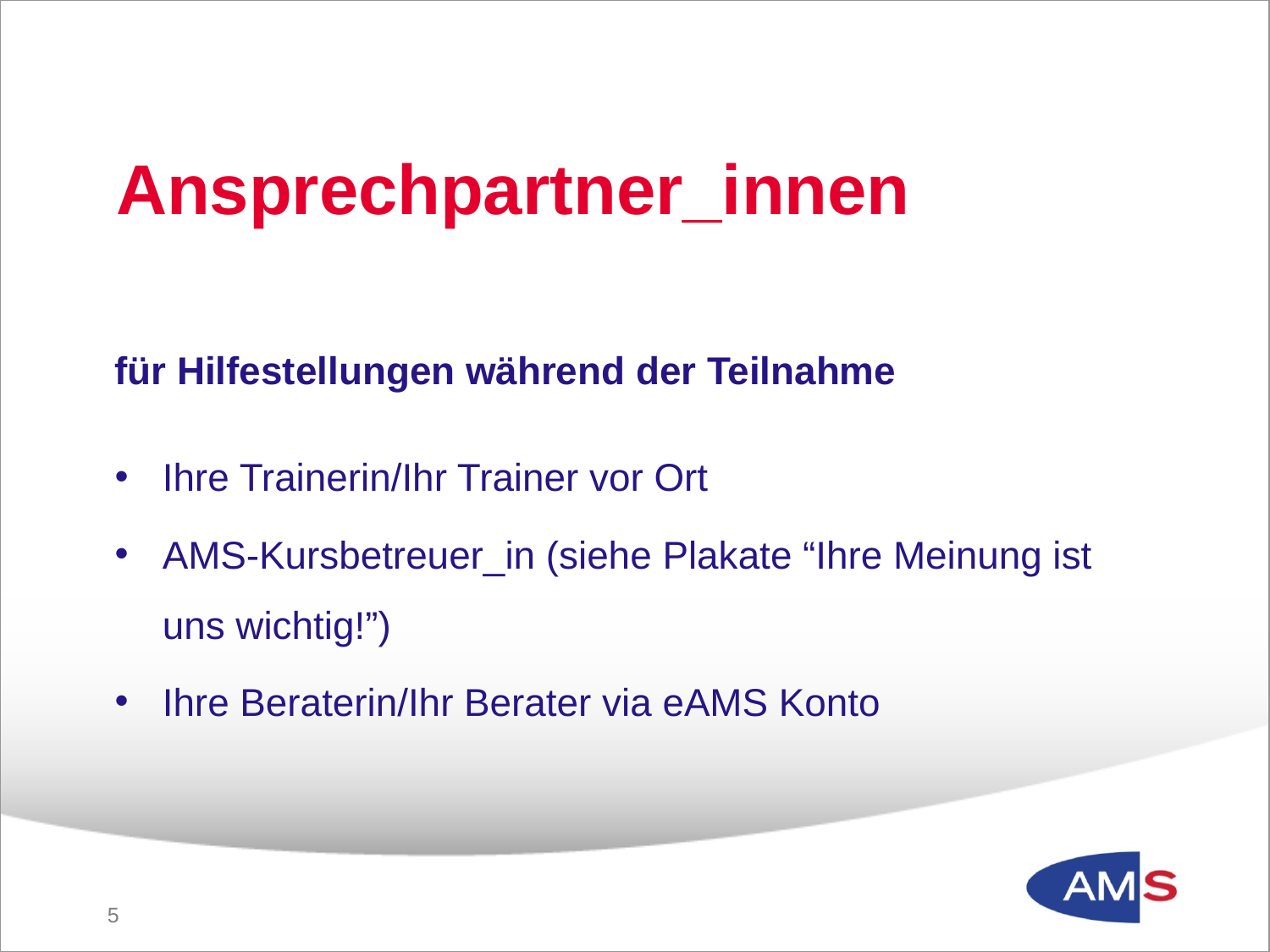

5
# Ansprechpartner_innen
für Hilfestellungen während der Teilnahme
Ihre Trainerin/Ihr Trainer vor Ort
AMS-Kursbetreuer_in (siehe Plakate “Ihre Meinung ist uns wichtig!”)
Ihre Beraterin/Ihr Berater via eAMS Konto